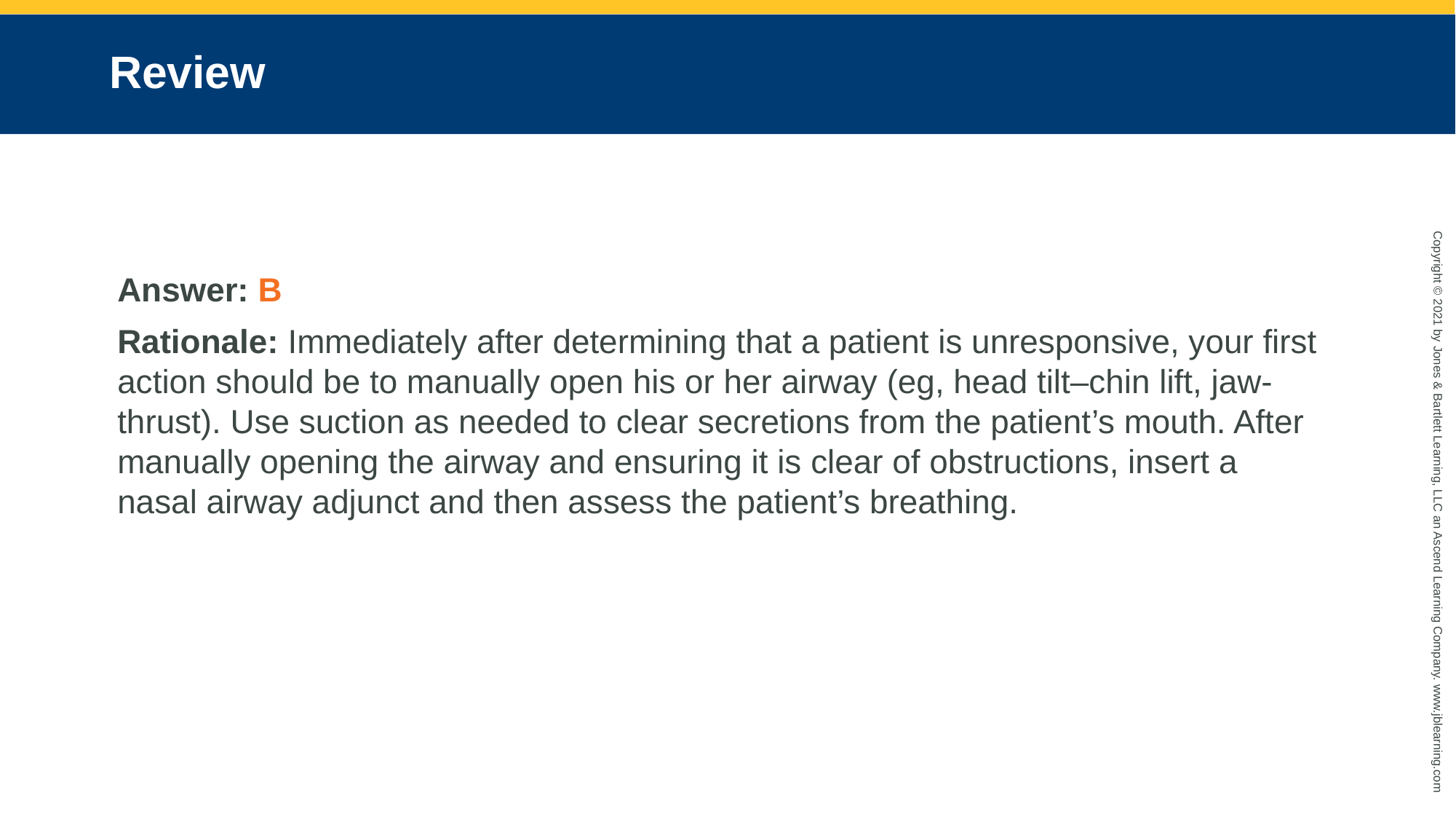

# Review
Answer: B
Rationale: Immediately after determining that a patient is unresponsive, your first action should be to manually open his or her airway (eg, head tilt–chin lift, jaw-thrust). Use suction as needed to clear secretions from the patient’s mouth. After manually opening the airway and ensuring it is clear of obstructions, insert a nasal airway adjunct and then assess the patient’s breathing.